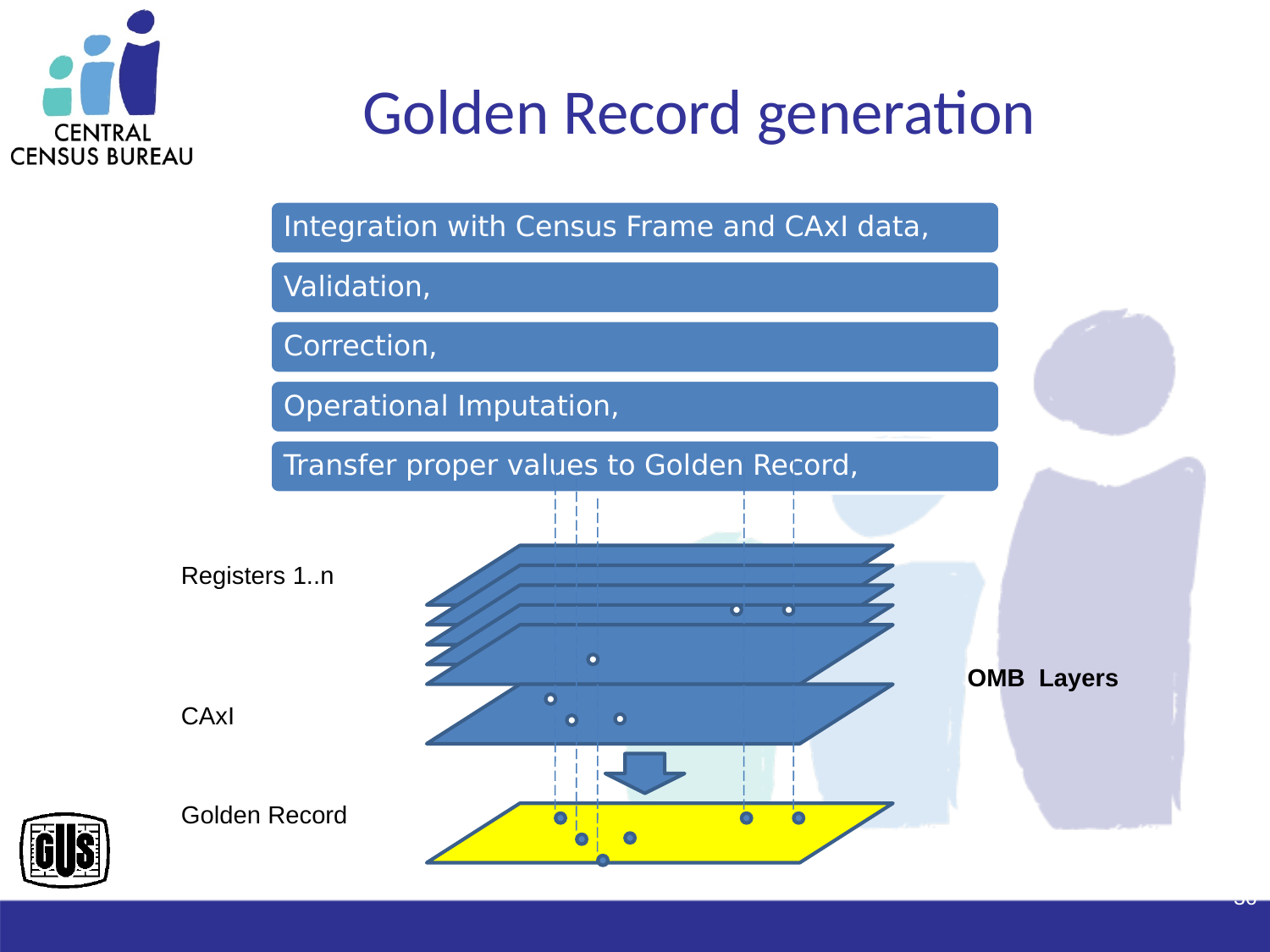

# Golden Record generation
Integration with Census Frame and CAxI data,
Validation,
Correction,
Operational Imputation,
Transfer proper values to Golden Record,

Registers 1..n

OMB  Layers

CAxI

Golden Record

36